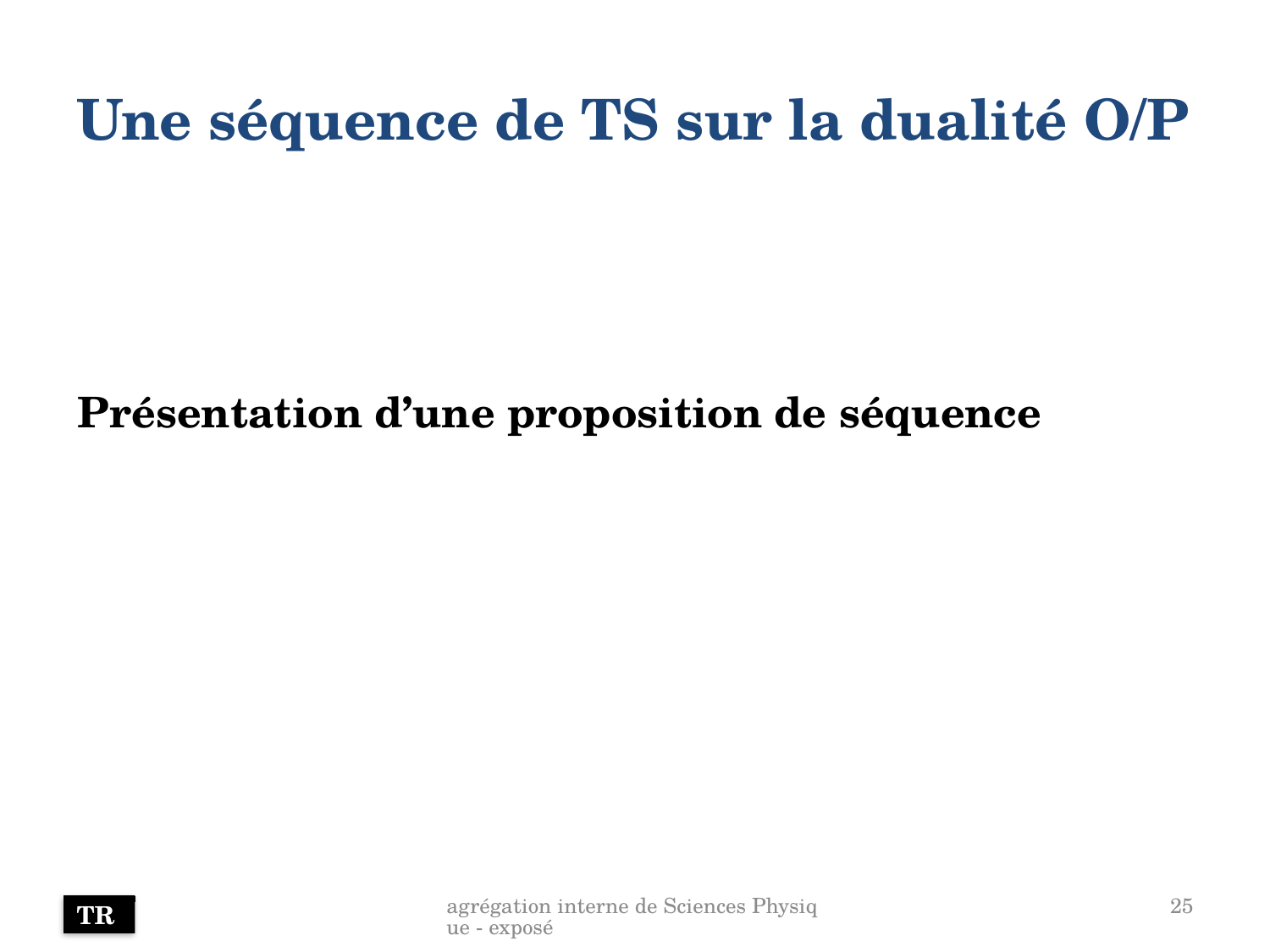

# Une séquence de TS sur la dualité O/P
Présentation d’une proposition de séquence
interférences, diffraction
(TS)
obtention de franges
laser, spectres
(1ère et TS)
agrégation interne de Sciences Physique - exposé
25
TR